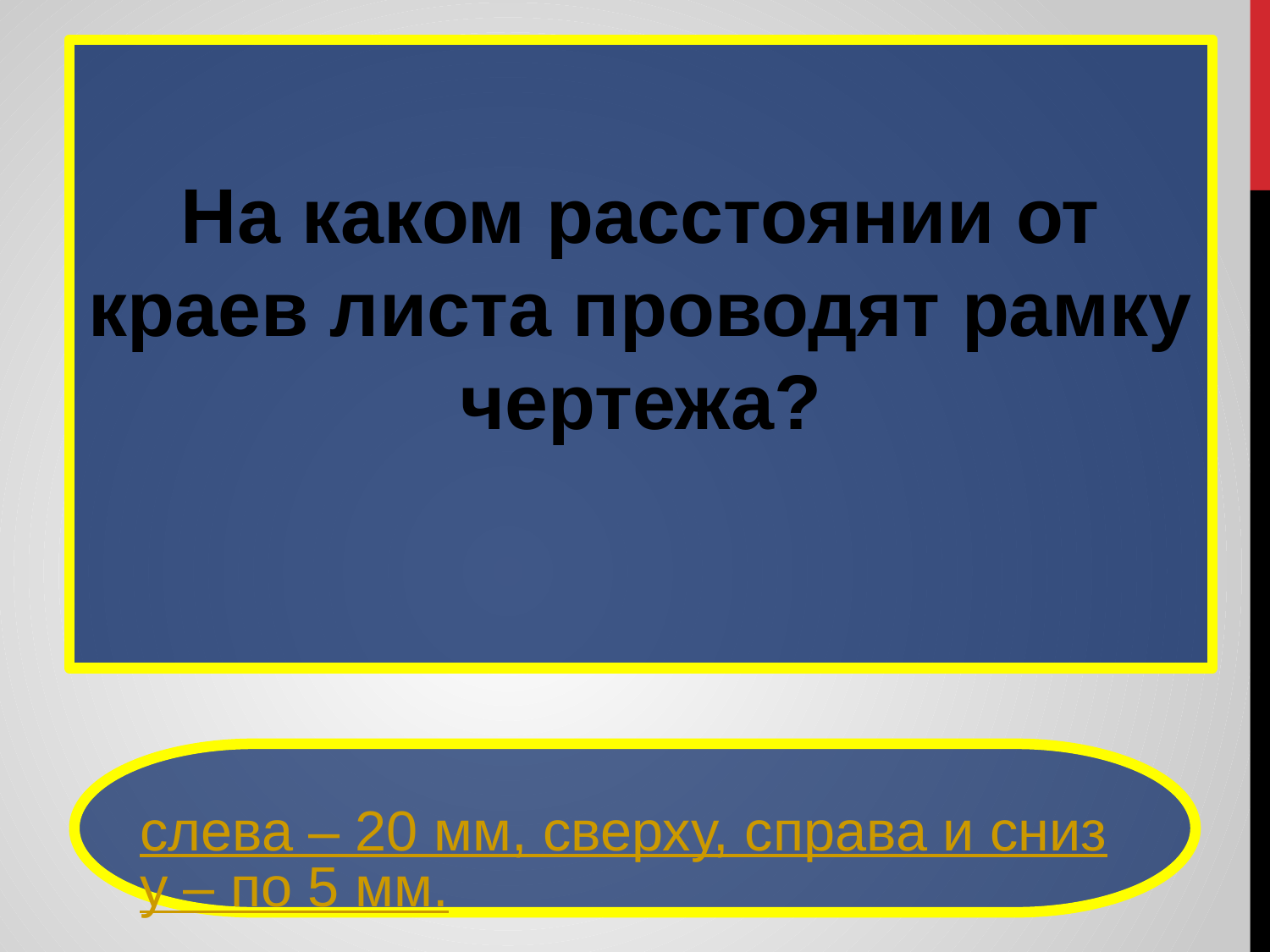

На каком расстоянии от краев листа проводят рамку чертежа?
слева – 20 мм, сверху, справа и снизу – по 5 мм.